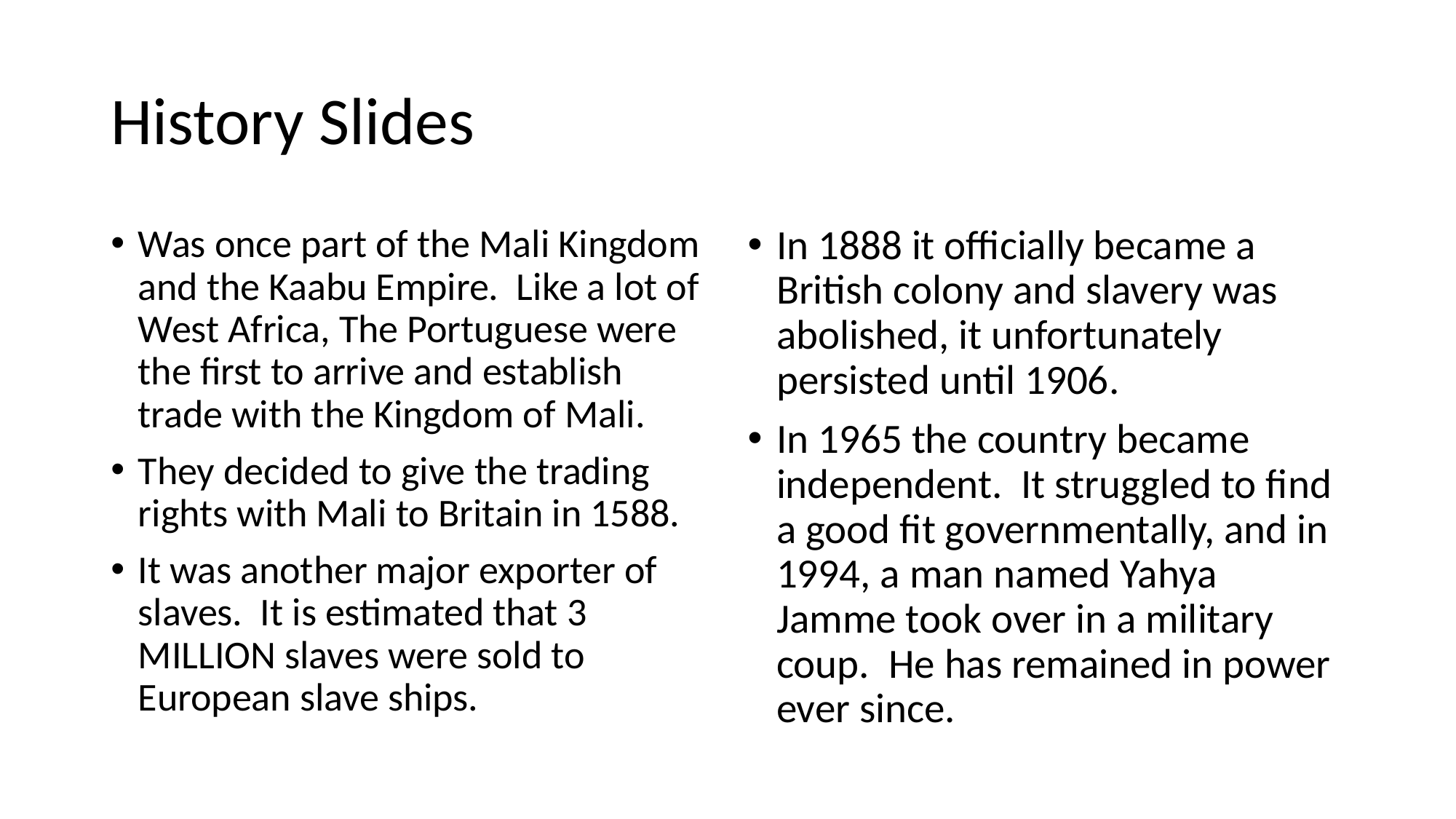

# History Slides
Was once part of the Mali Kingdom and the Kaabu Empire.  Like a lot of West Africa, The Portuguese were the first to arrive and establish trade with the Kingdom of Mali.
They decided to give the trading rights with Mali to Britain in 1588.
It was another major exporter of slaves.  It is estimated that 3 MILLION slaves were sold to European slave ships.
In 1888 it officially became a British colony and slavery was abolished, it unfortunately persisted until 1906.
In 1965 the country became independent.  It struggled to find a good fit governmentally, and in 1994, a man named Yahya Jamme took over in a military coup.  He has remained in power ever since.